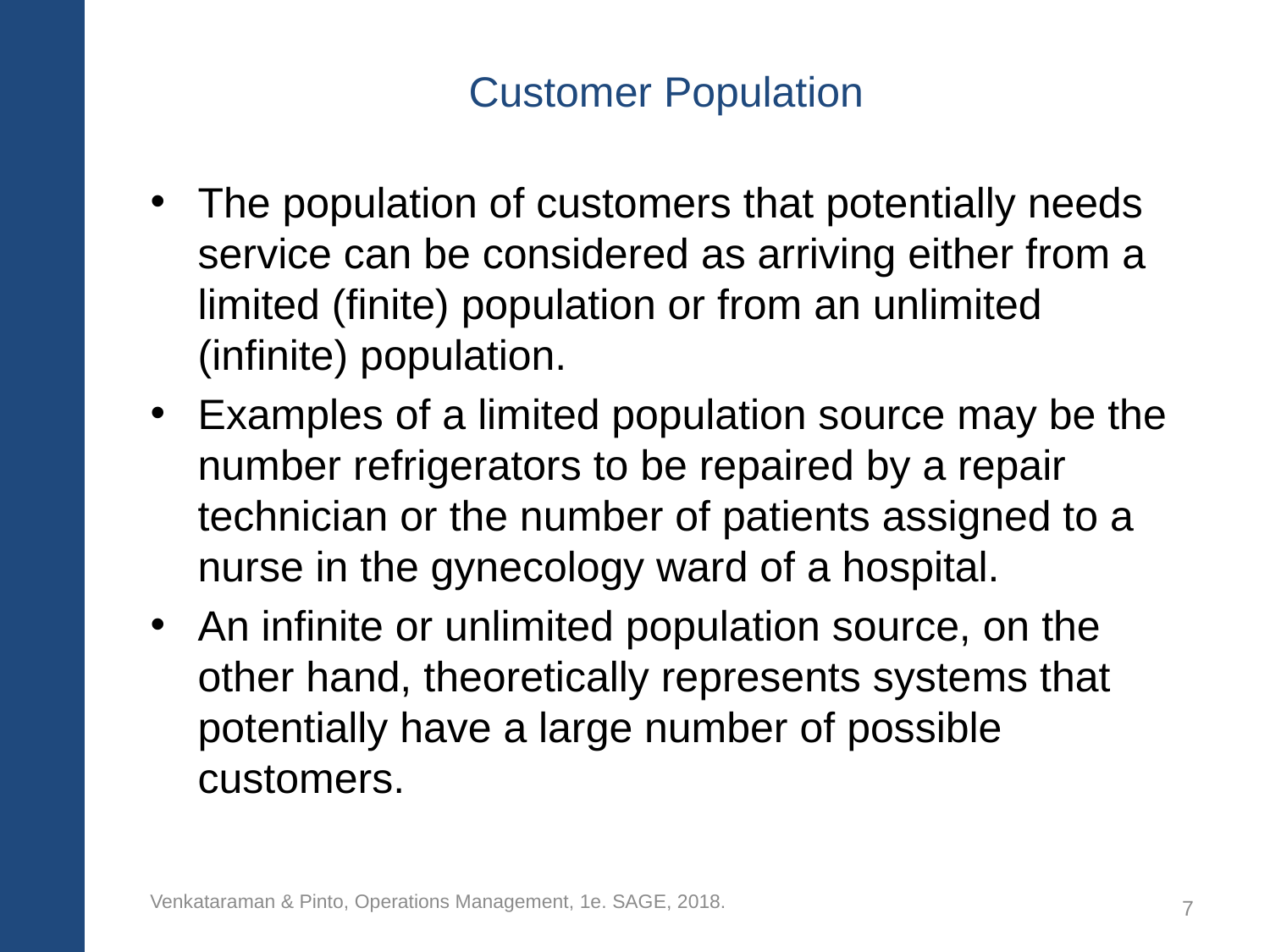

# Customer Population
The population of customers that potentially needs service can be considered as arriving either from a limited (finite) population or from an unlimited (infinite) population.
Examples of a limited population source may be the number refrigerators to be repaired by a repair technician or the number of patients assigned to a nurse in the gynecology ward of a hospital.
An infinite or unlimited population source, on the other hand, theoretically represents systems that potentially have a large number of possible customers.
Venkataraman & Pinto, Operations Management, 1e. SAGE, 2018.
7